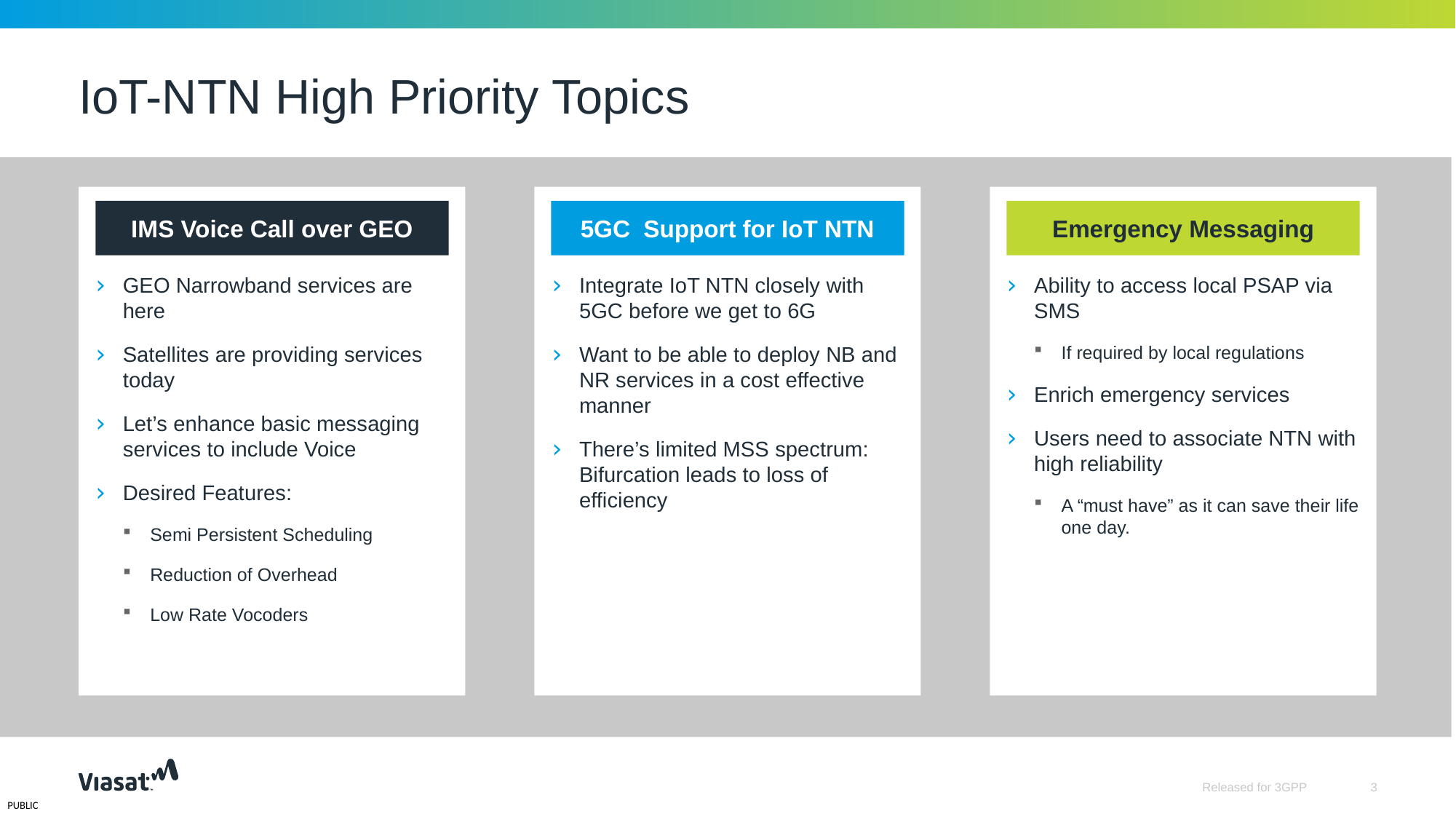

# IoT-NTN High Priority Topics
IMS Voice Call over GEO
5GC  Support for IoT NTN
Emergency Messaging
GEO Narrowband services are here
Satellites are providing services today
Let’s enhance basic messaging services to include Voice
Desired Features:
Semi Persistent Scheduling
Reduction of Overhead
Low Rate Vocoders

Integrate IoT NTN closely with 5GC before we get to 6G
Want to be able to deploy NB and NR services in a cost effective manner
There’s limited MSS spectrum: Bifurcation leads to loss of efficiency

Ability to access local PSAP via SMS
If required by local regulations
Enrich emergency services
Users need to associate NTN with high reliability
A “must have” as it can save their life one day.

Released for 3GPP
3